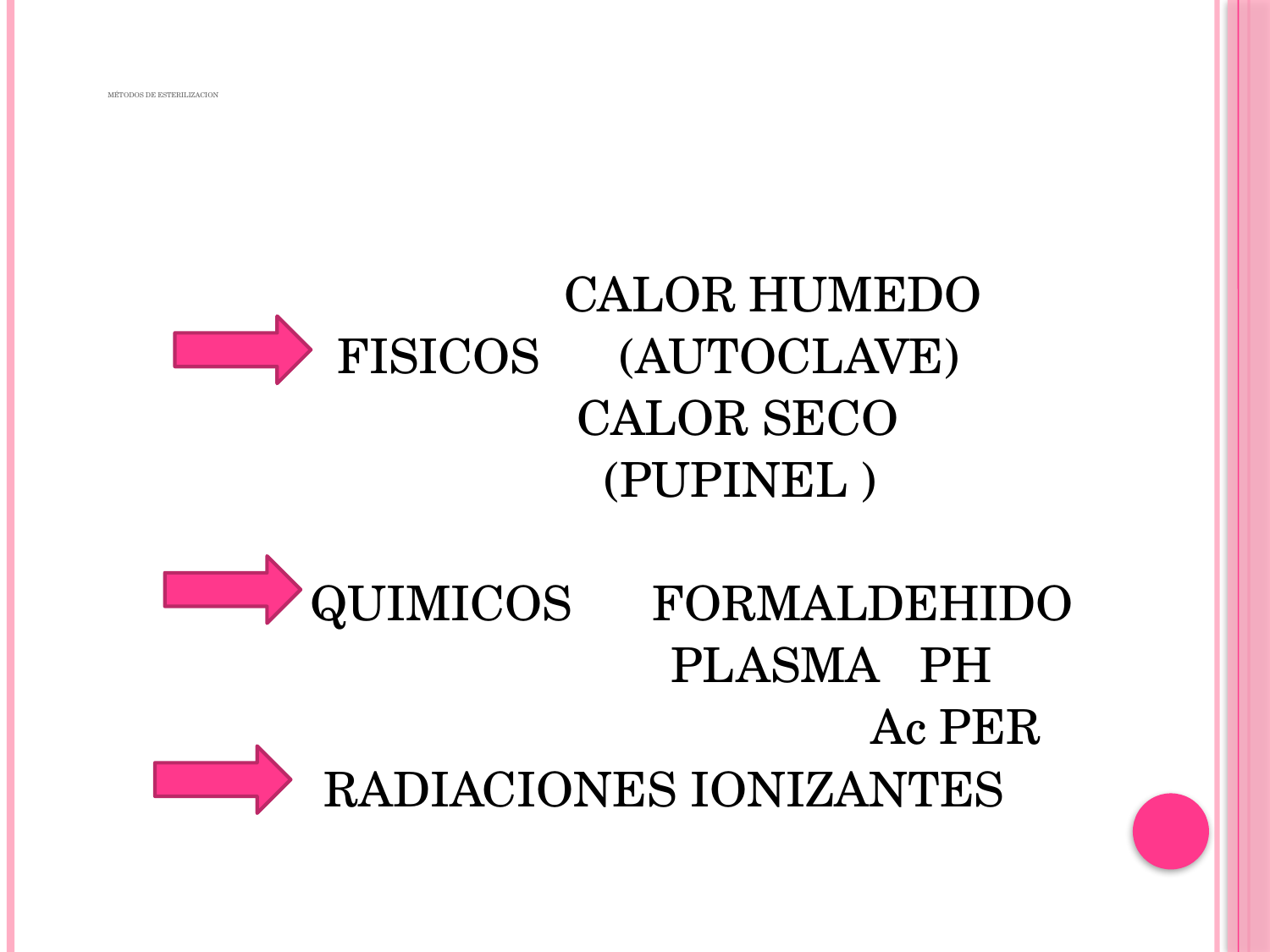

# MÉTODOS DE ESTERILIZACION
                                   CALOR HUMEDO
                  FISICOS      (AUTOCLAVE)
                                    CALOR SECO
                                      (PUPINEL )

                QUIMICOS      FORMALDEHIDO
                                           PLASMA   PH
                                                          Ac PER
                 RADIACIONES IONIZANTES